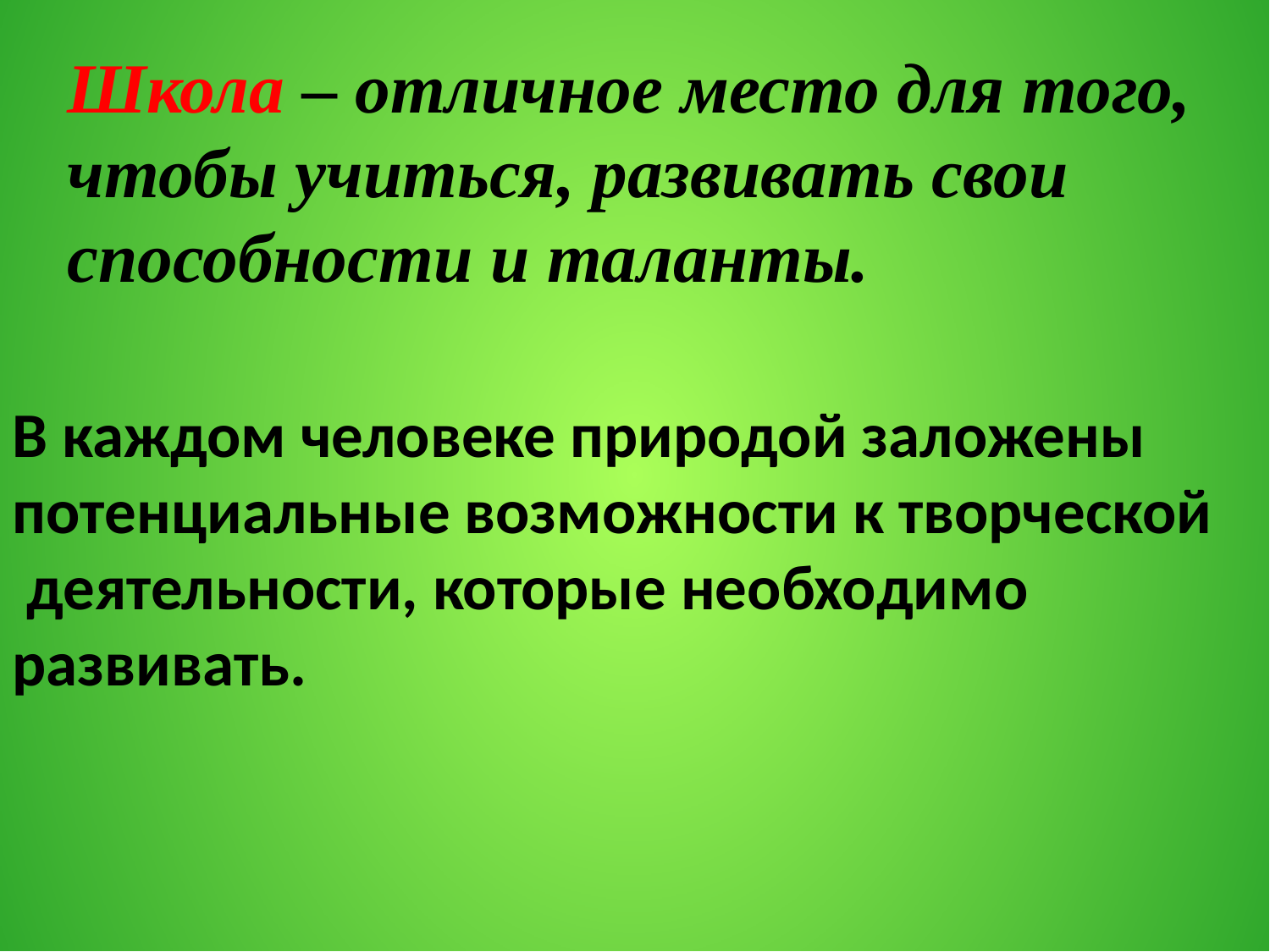

Школа – отличное место для того, чтобы учиться, развивать свои способности и таланты.
В каждом человеке природой заложены
потенциальные возможности к творческой
 деятельности, которые необходимо развивать.